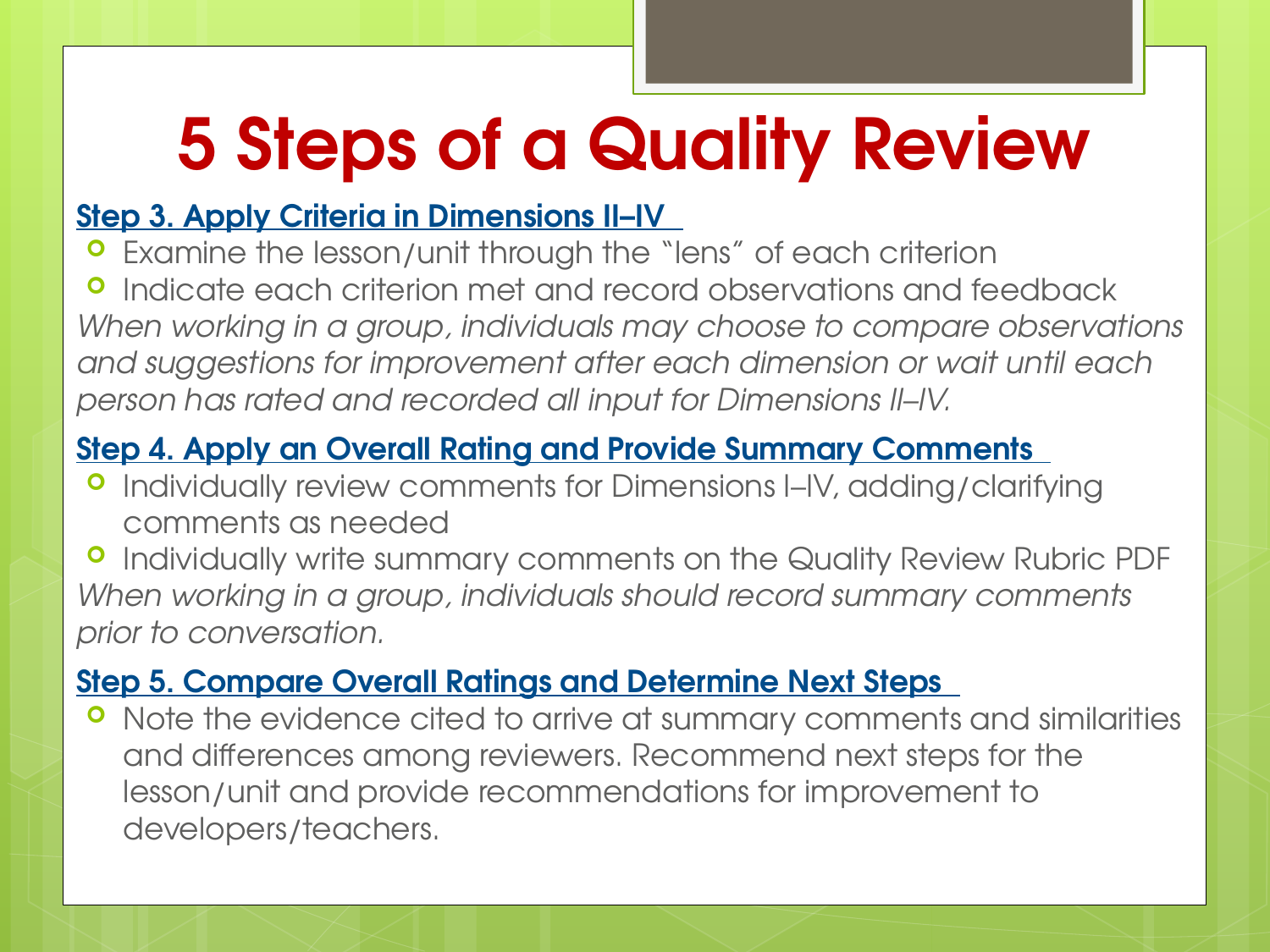

# 5 Steps of a Quality Review
Step 3. Apply Criteria in Dimensions II–IV
Examine the lesson/unit through the “lens” of each criterion
Indicate each criterion met and record observations and feedback
When working in a group, individuals may choose to compare observations and suggestions for improvement after each dimension or wait until each person has rated and recorded all input for Dimensions II–IV.
Step 4. Apply an Overall Rating and Provide Summary Comments
Individually review comments for Dimensions I–IV, adding/clarifying comments as needed
Individually write summary comments on the Quality Review Rubric PDF
When working in a group, individuals should record summary comments prior to conversation.
Step 5. Compare Overall Ratings and Determine Next Steps
Note the evidence cited to arrive at summary comments and similarities and differences among reviewers. Recommend next steps for the lesson/unit and provide recommendations for improvement to developers/teachers.